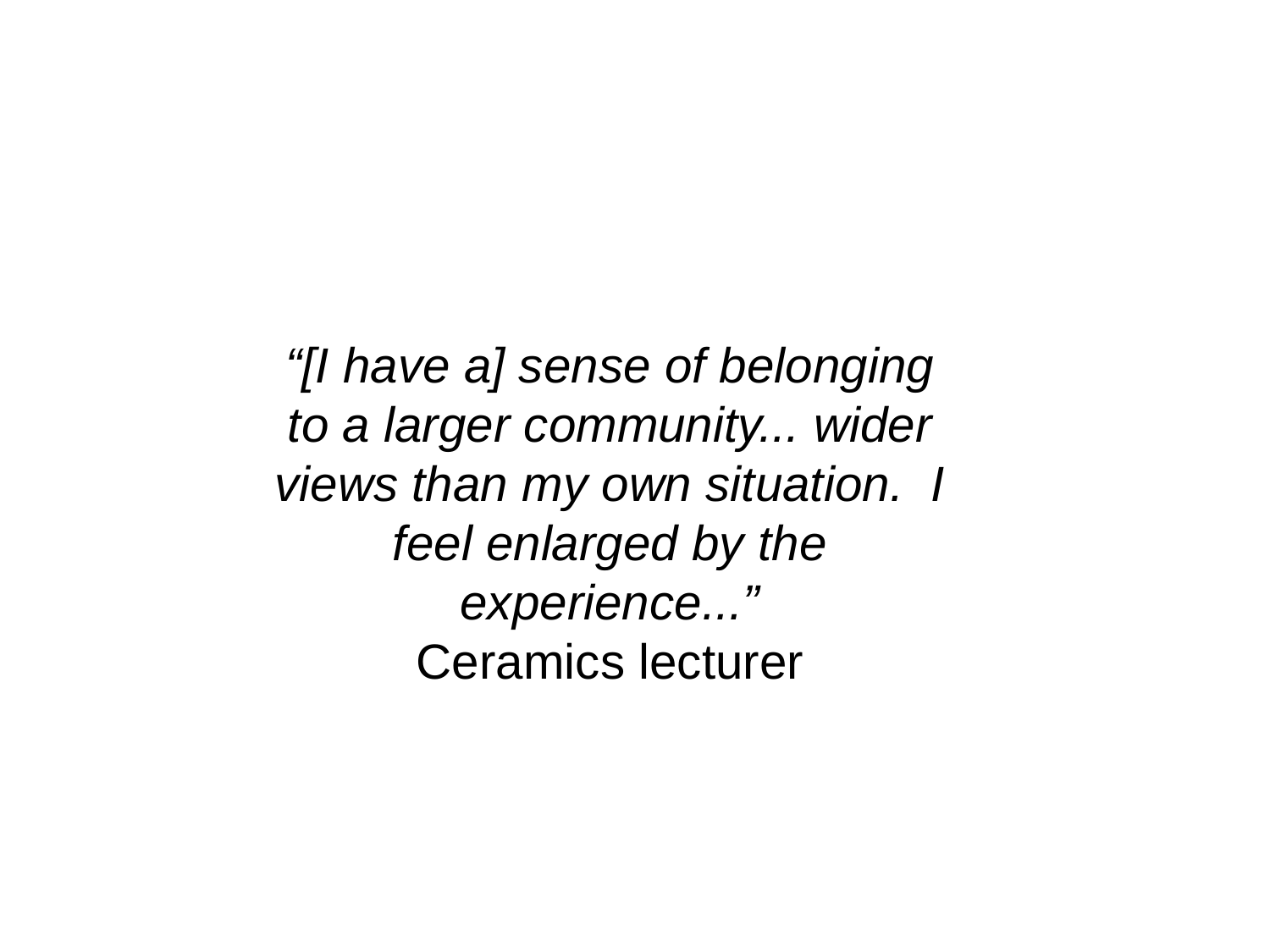

“[I have a] sense of belonging to a larger community... wider views than my own situation.  I feel enlarged by the experience...”
Ceramics lecturer